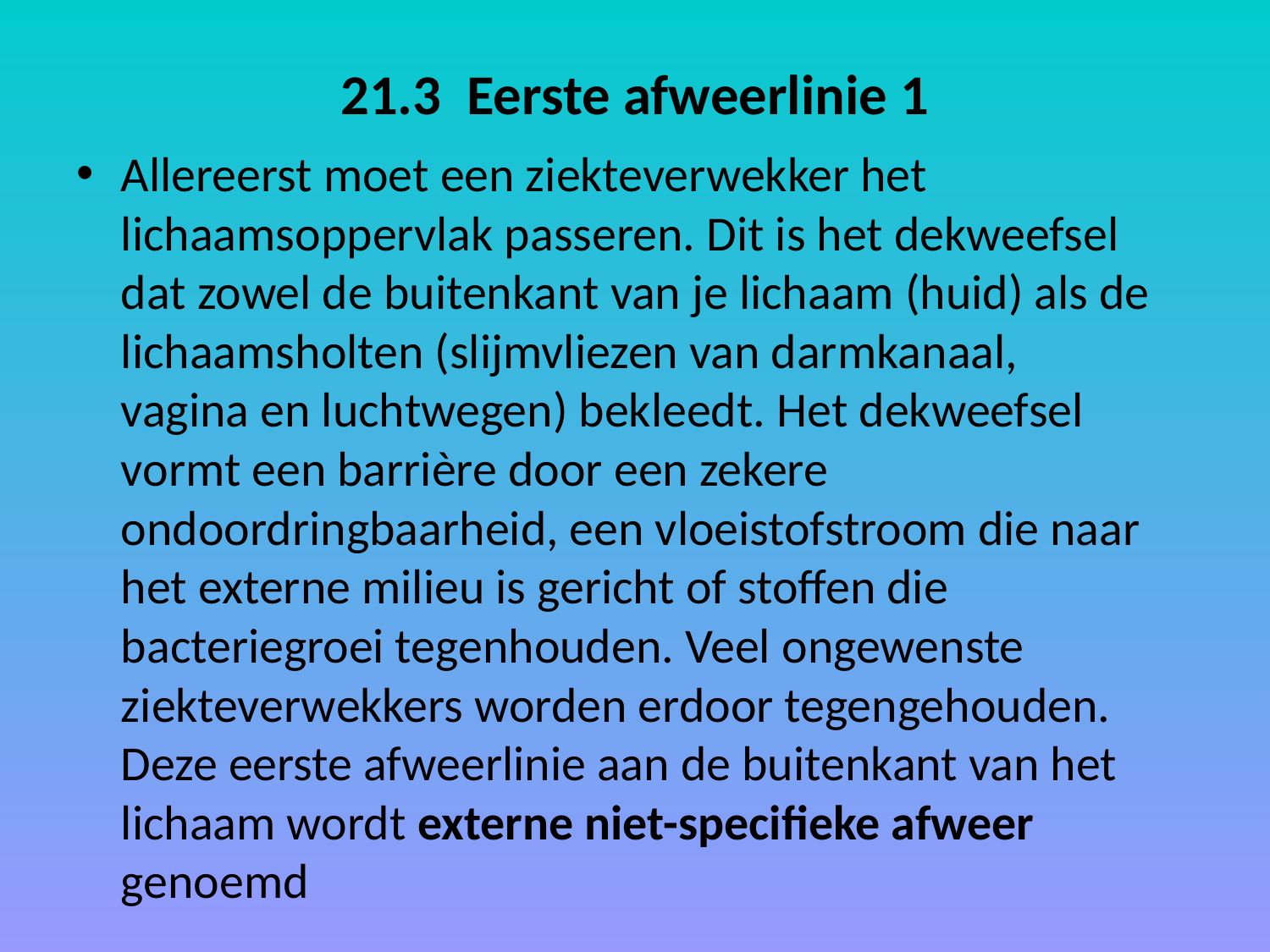

# 21.3  Eerste afweerlinie 1
Allereerst moet een ziekteverwekker het lichaamsoppervlak passeren. Dit is het dekweefsel dat zowel de buitenkant van je lichaam (huid) als de lichaamsholten (slijmvliezen van darmkanaal, vagina en luchtwegen) bekleedt. Het dekweefsel vormt een barrière door een zekere ondoordringbaarheid, een vloeistofstroom die naar het externe milieu is gericht of stoffen die bacteriegroei tegenhouden. Veel ongewenste ziekteverwekkers worden erdoor tegengehouden. Deze eerste afweerlinie aan de buitenkant van het lichaam wordt externe niet-specifieke afweer genoemd